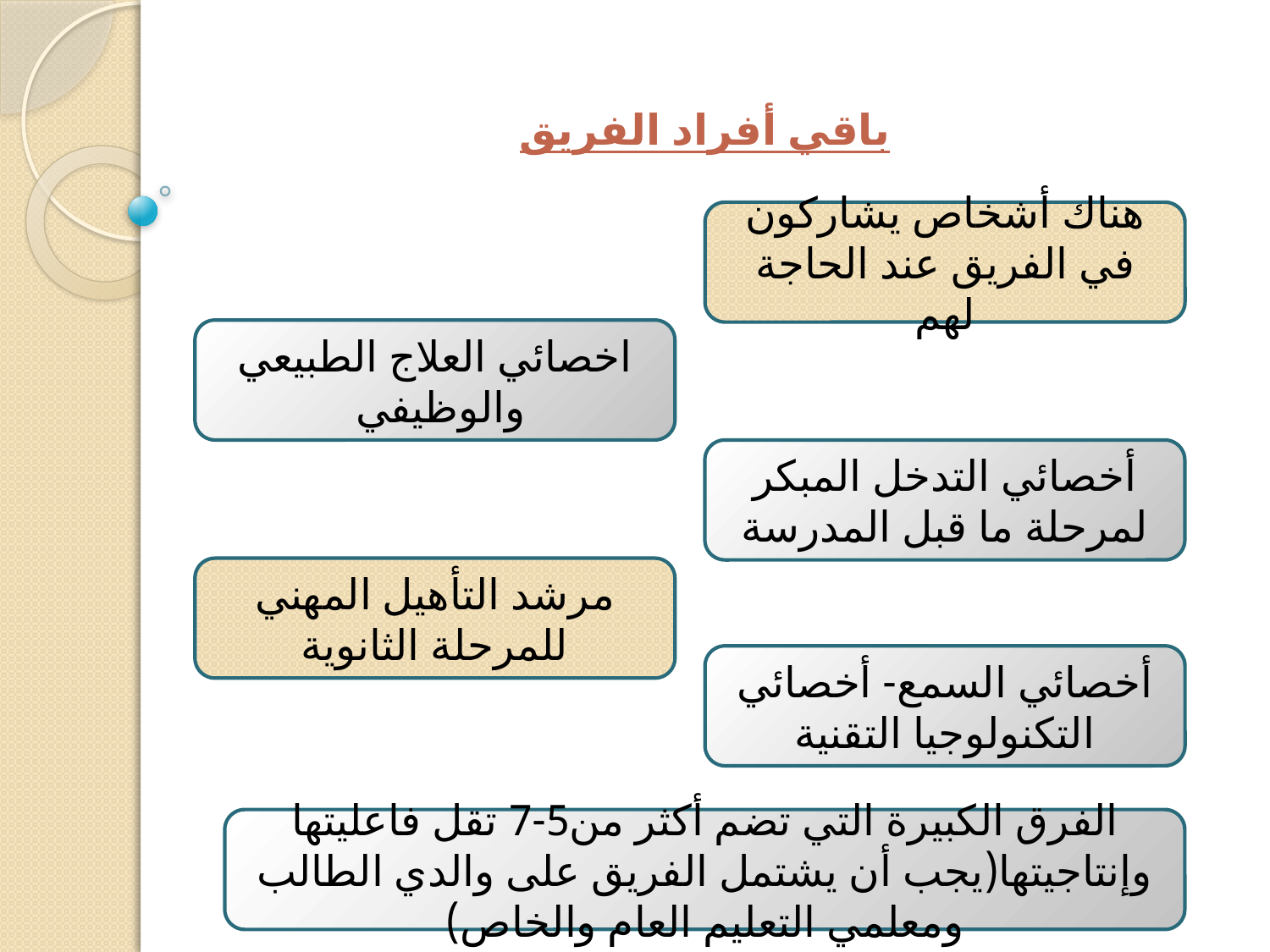

باقي أفراد الفريق
هناك أشخاص يشاركون في الفريق عند الحاجة لهم
اخصائي العلاج الطبيعي والوظيفي
أخصائي التدخل المبكر لمرحلة ما قبل المدرسة
مرشد التأهيل المهني للمرحلة الثانوية
أخصائي السمع- أخصائي التكنولوجيا التقنية
الفرق الكبيرة التي تضم أكثر من5-7 تقل فاعليتها وإنتاجيتها(يجب أن يشتمل الفريق على والدي الطالب ومعلمي التعليم العام والخاص)